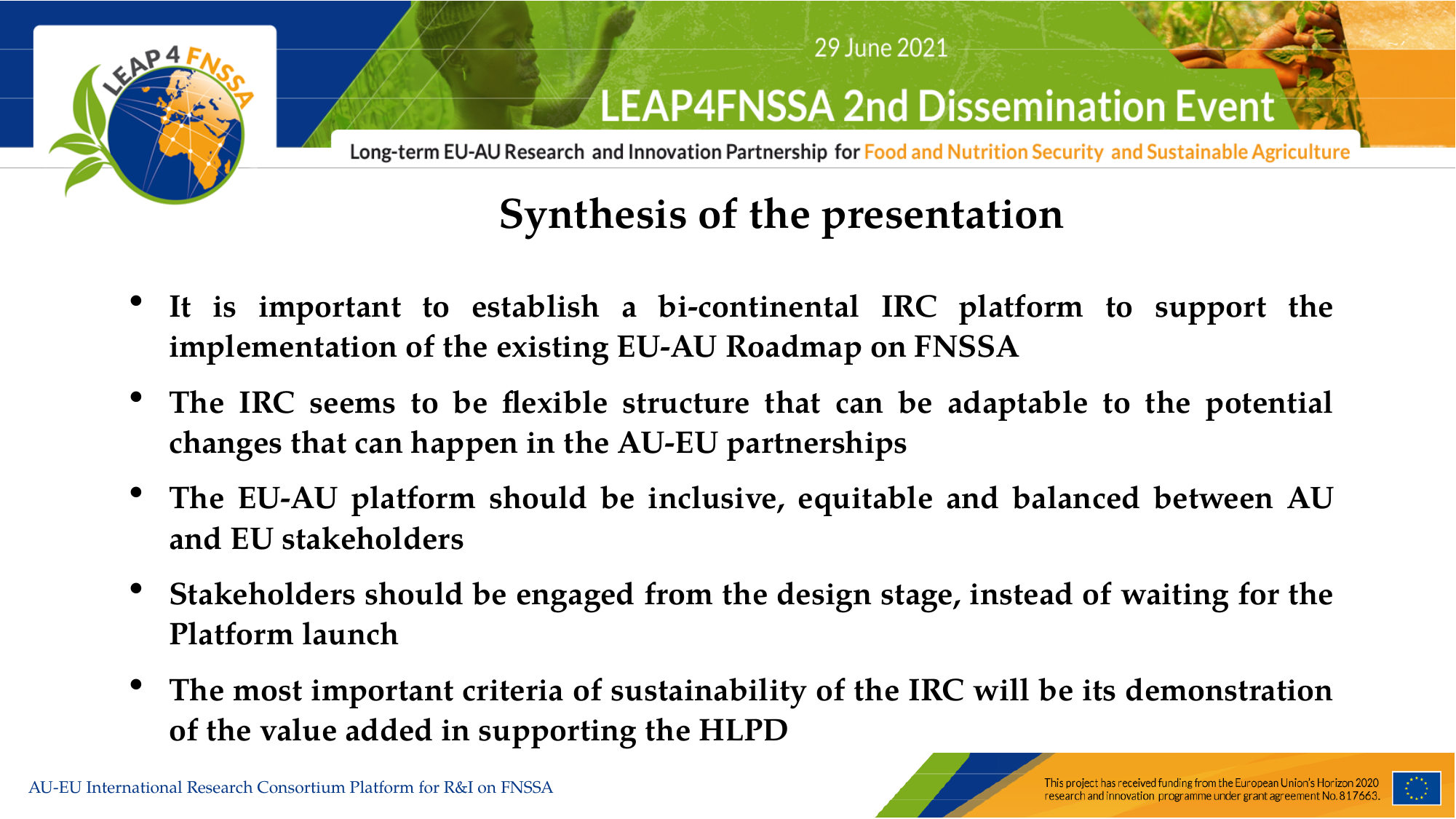

# Synthesis of the presentation
It is important to establish a bi-continental IRC platform to support the implementation of the existing EU-AU Roadmap on FNSSA
The IRC seems to be flexible structure that can be adaptable to the potential changes that can happen in the AU-EU partnerships
The EU-AU platform should be inclusive, equitable and balanced between AU and EU stakeholders
Stakeholders should be engaged from the design stage, instead of waiting for the Platform launch
The most important criteria of sustainability of the IRC will be its demonstration of the value added in supporting the HLPD
AU-EU International Research Consortium Platform for R&I on FNSSA